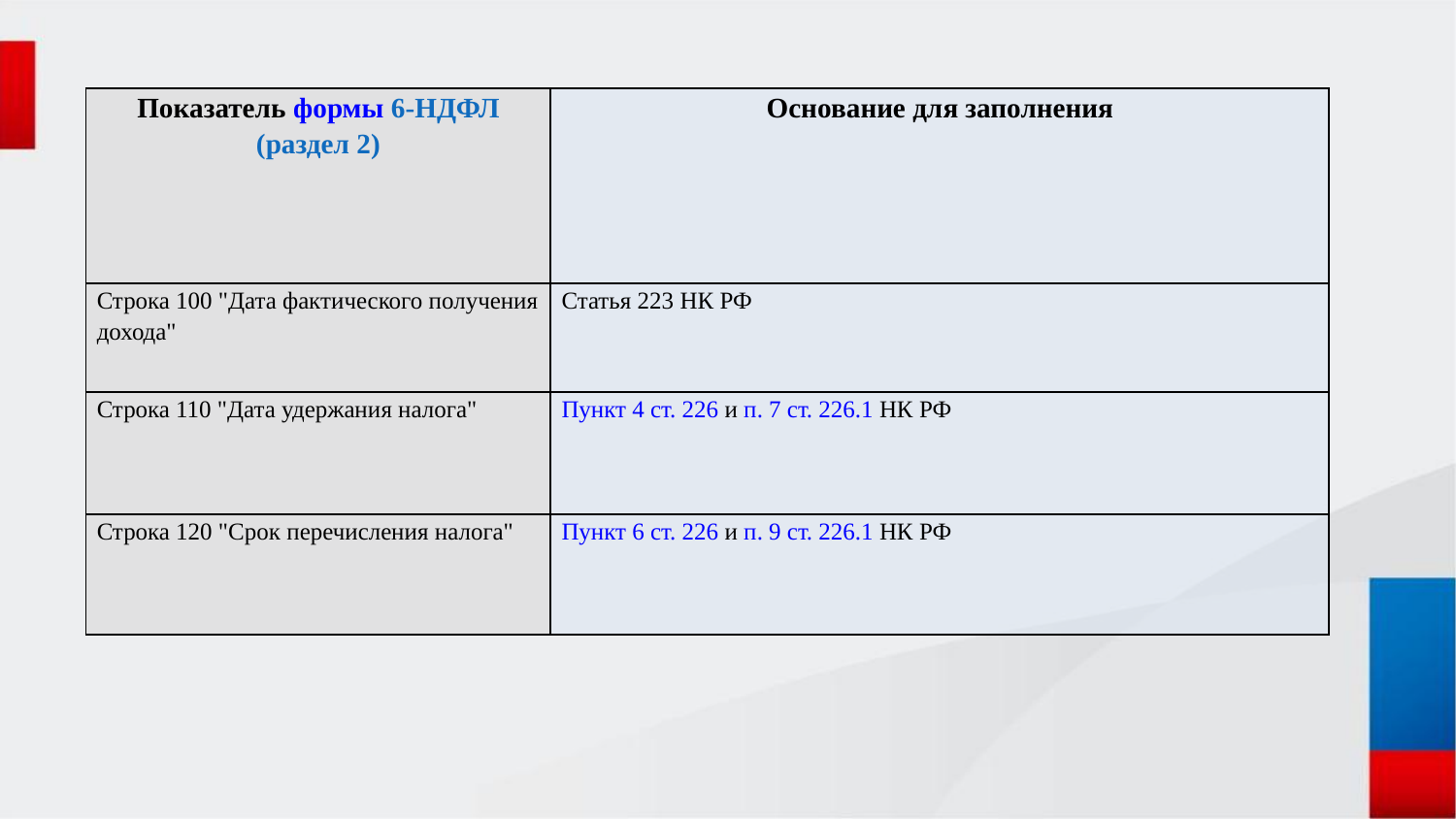

| Показатель формы 6-НДФЛ (раздел 2) | Основание для заполнения |
| --- | --- |
| Строка 100 "Дата фактического получения дохода" | Статья 223 НК РФ |
| Строка 110 "Дата удержания налога" | Пункт 4 ст. 226 и п. 7 ст. 226.1 НК РФ |
| Строка 120 "Срок перечисления налога" | Пункт 6 ст. 226 и п. 9 ст. 226.1 НК РФ |